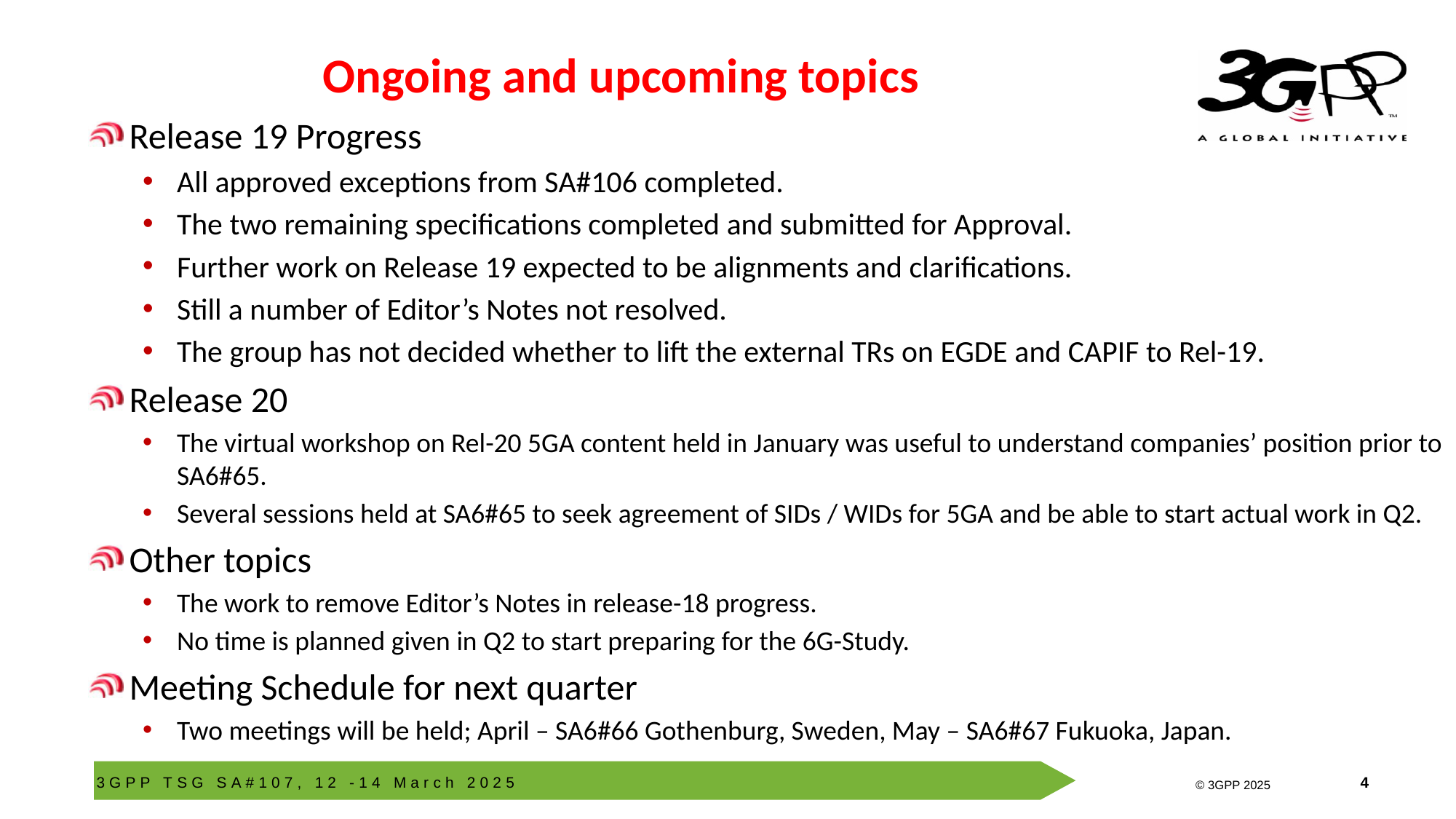

# Ongoing and upcoming topics
Release 19 Progress
All approved exceptions from SA#106 completed.
The two remaining specifications completed and submitted for Approval.
Further work on Release 19 expected to be alignments and clarifications.
Still a number of Editor’s Notes not resolved.
The group has not decided whether to lift the external TRs on EGDE and CAPIF to Rel-19.
Release 20
The virtual workshop on Rel-20 5GA content held in January was useful to understand companies’ position prior to SA6#65.
Several sessions held at SA6#65 to seek agreement of SIDs / WIDs for 5GA and be able to start actual work in Q2.
Other topics
The work to remove Editor’s Notes in release-18 progress.
No time is planned given in Q2 to start preparing for the 6G-Study.
Meeting Schedule for next quarter
Two meetings will be held; April – SA6#66 Gothenburg, Sweden, May – SA6#67 Fukuoka, Japan.